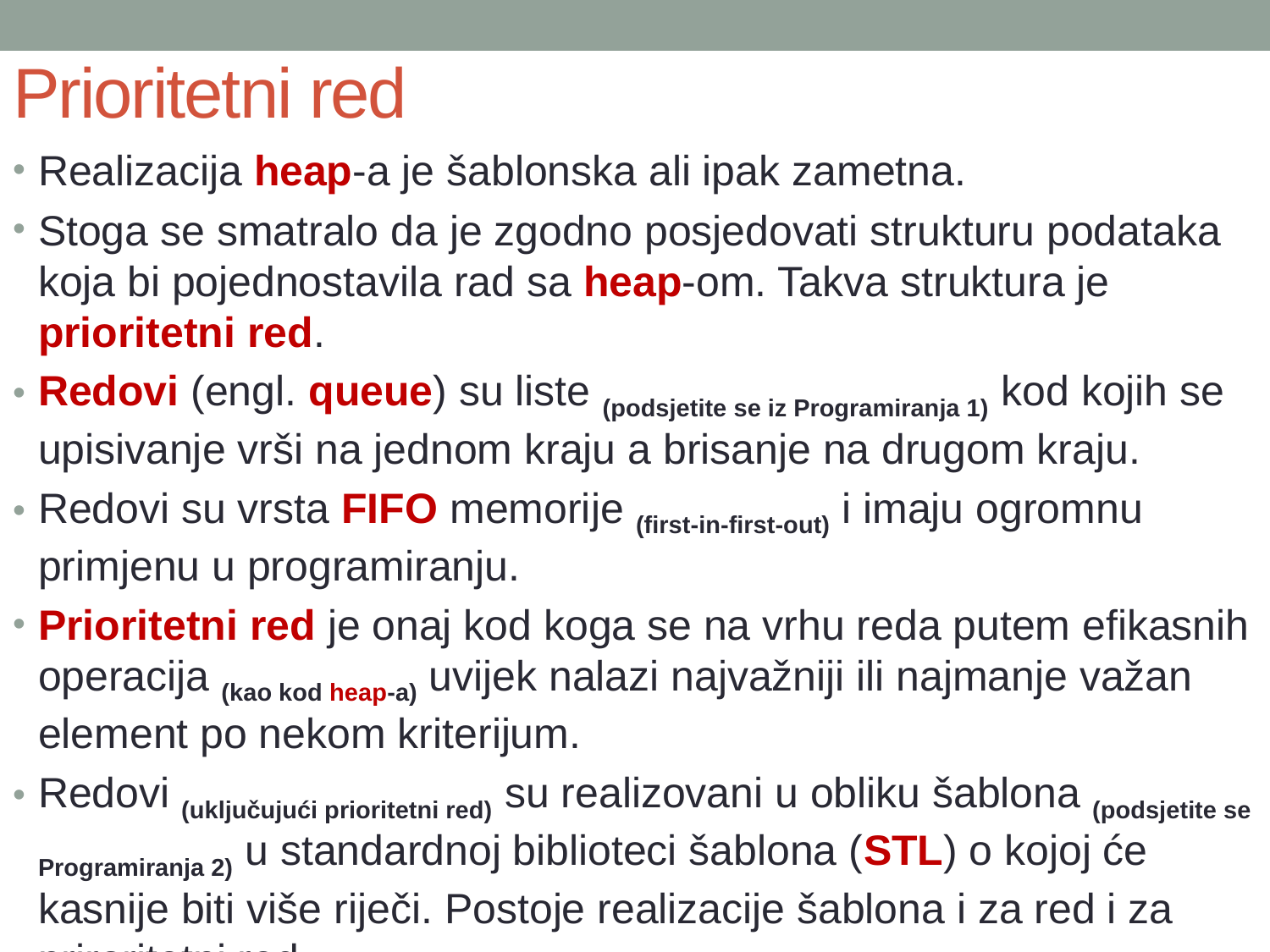

# Prioritetni red
Realizacija heap-a je šablonska ali ipak zametna.
Stoga se smatralo da je zgodno posjedovati strukturu podataka koja bi pojednostavila rad sa heap-om. Takva struktura je prioritetni red.
Redovi (engl. queue) su liste (podsjetite se iz Programiranja 1) kod kojih se upisivanje vrši na jednom kraju a brisanje na drugom kraju.
Redovi su vrsta FIFO memorije (first-in-first-out) i imaju ogromnu primjenu u programiranju.
Prioritetni red je onaj kod koga se na vrhu reda putem efikasnih operacija (kao kod heap-a) uvijek nalazi najvažniji ili najmanje važan element po nekom kriterijum.
Redovi (uključujući prioritetni red) su realizovani u obliku šablona (podsjetite se Programiranja 2) u standardnoj biblioteci šablona (STL) o kojoj će kasnije biti više riječi. Postoje realizacije šablona i za red i za priroritetni red.